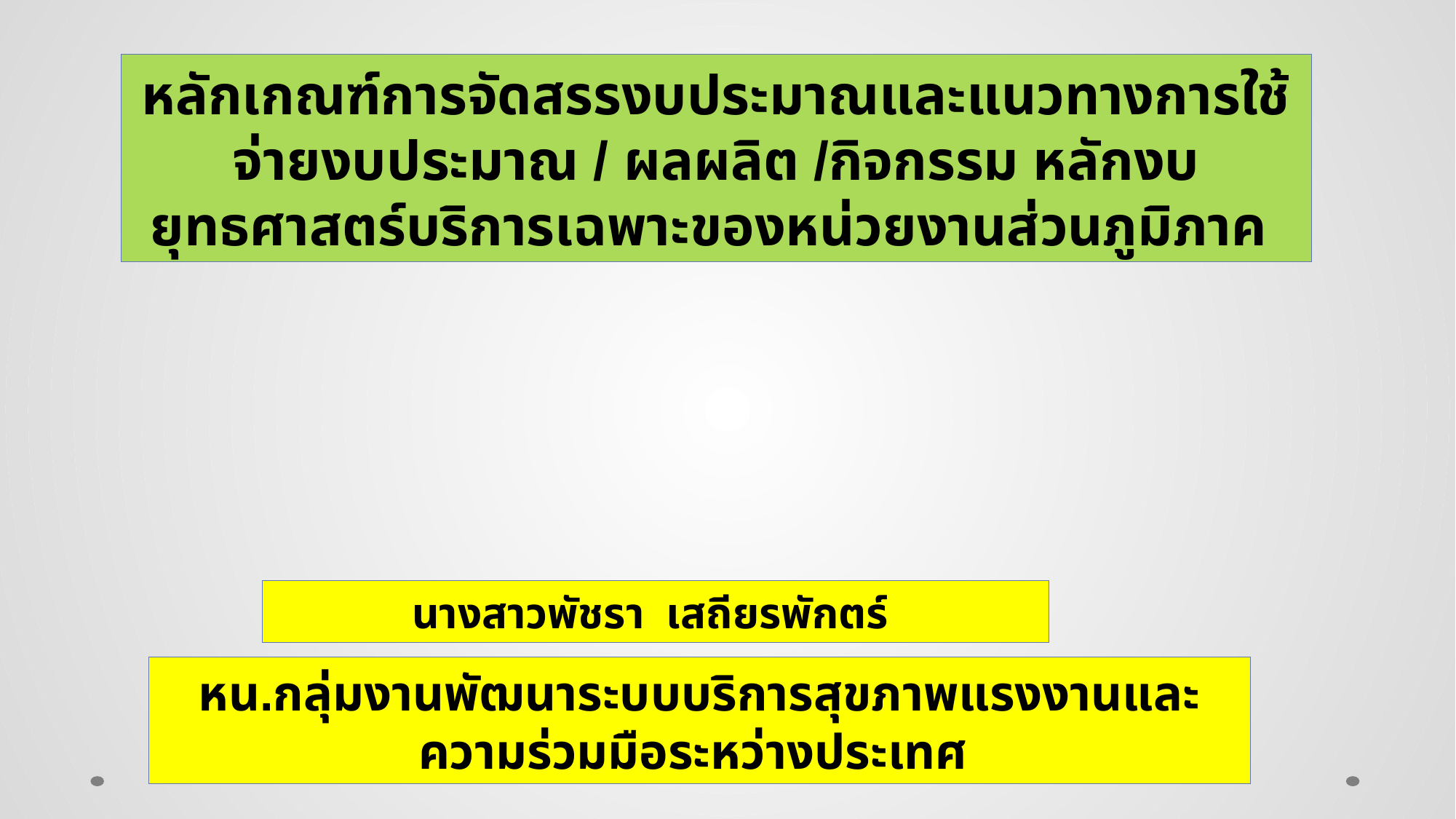

หลักเกณฑ์การจัดสรรงบประมาณและแนวทางการใช้จ่ายงบประมาณ / ผลผลิต /กิจกรรม หลักงบยุทธศาสตร์บริการเฉพาะของหน่วยงานส่วนภูมิภาค
นางสาวพัชรา  เสถียรพักตร์
หน.กลุ่มงานพัฒนาระบบบริการสุขภาพแรงงานและความร่วมมือระหว่างประเทศ